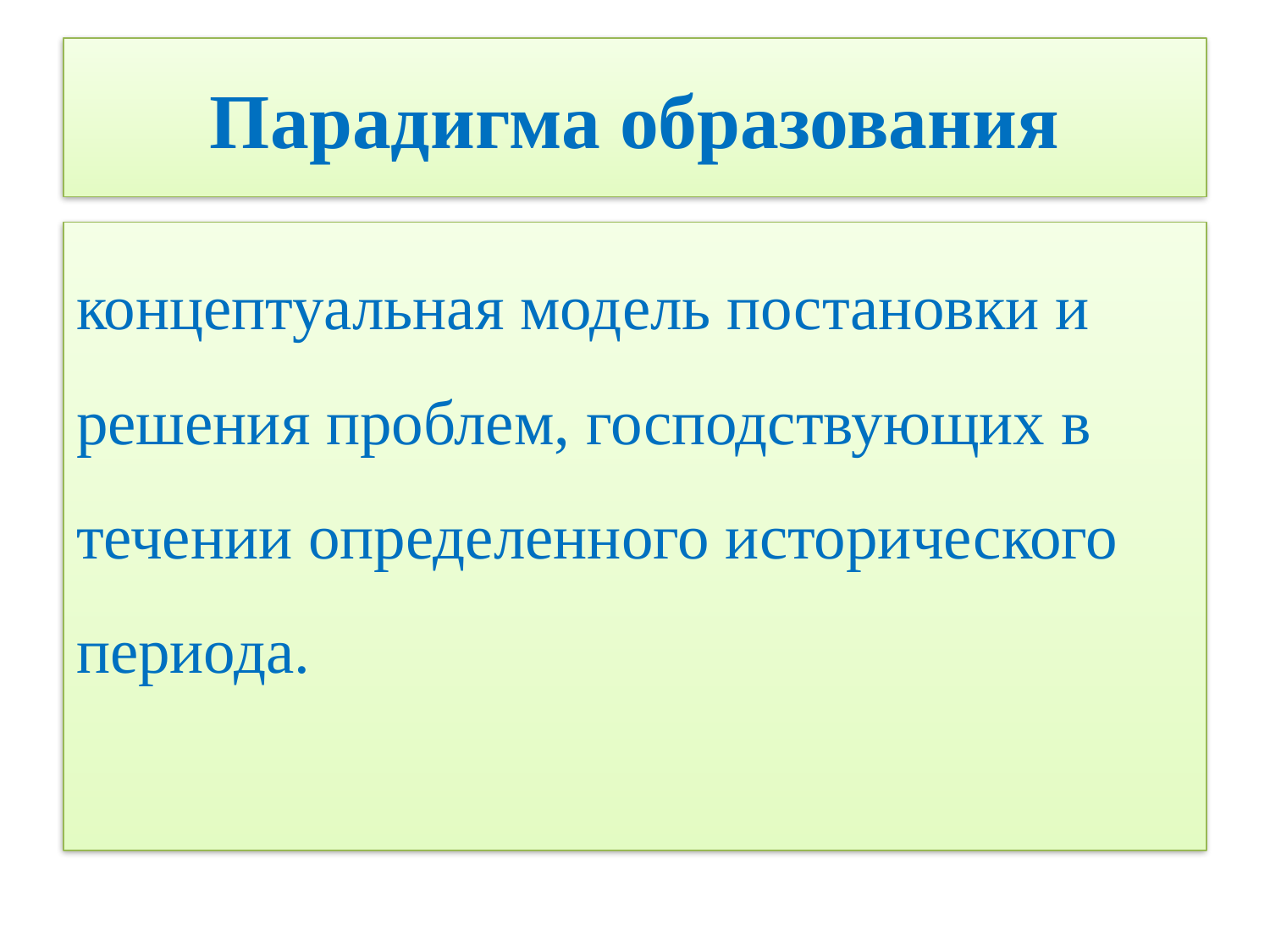

# Парадигма образования
концептуальная модель постановки и решения проблем, господствующих в течении определенного исторического периода.